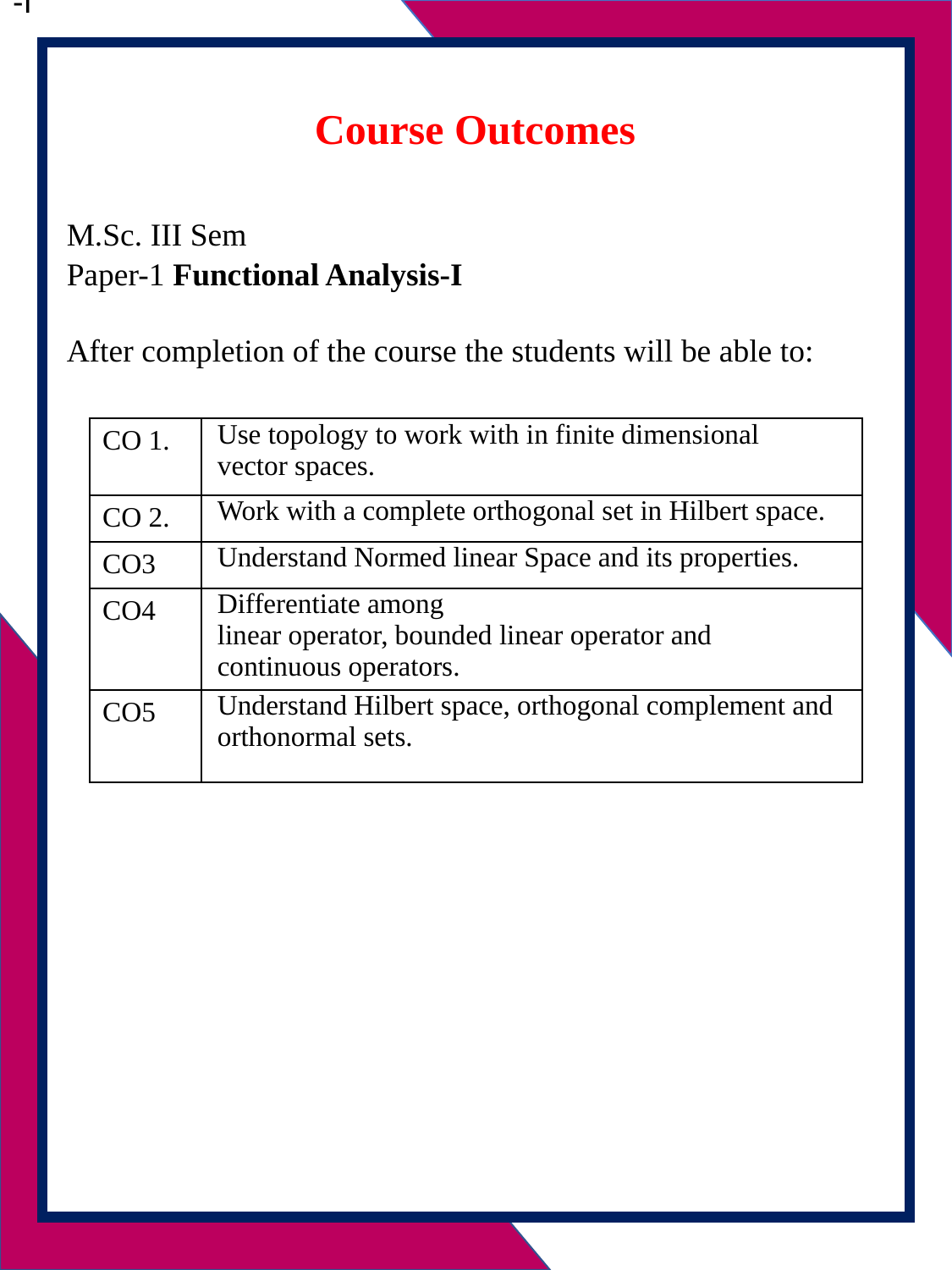

-I

Course Outcomes

M.Sc. III Sem
Paper-1 Functional Analysis-I

After completion of the course the students will be able to:

| CO 1. | Use topology to work with in finite dimensional vector spaces. |
| --- | --- |
| CO 2. | Work with a complete orthogonal set in Hilbert space. |
| CO3 | Understand Normed linear Space and its properties. |
| CO4 | Differentiate among linear operator, bounded linear operator and continuous operators. |
| CO5 | Understand Hilbert space, orthogonal complement and orthonormal sets. |